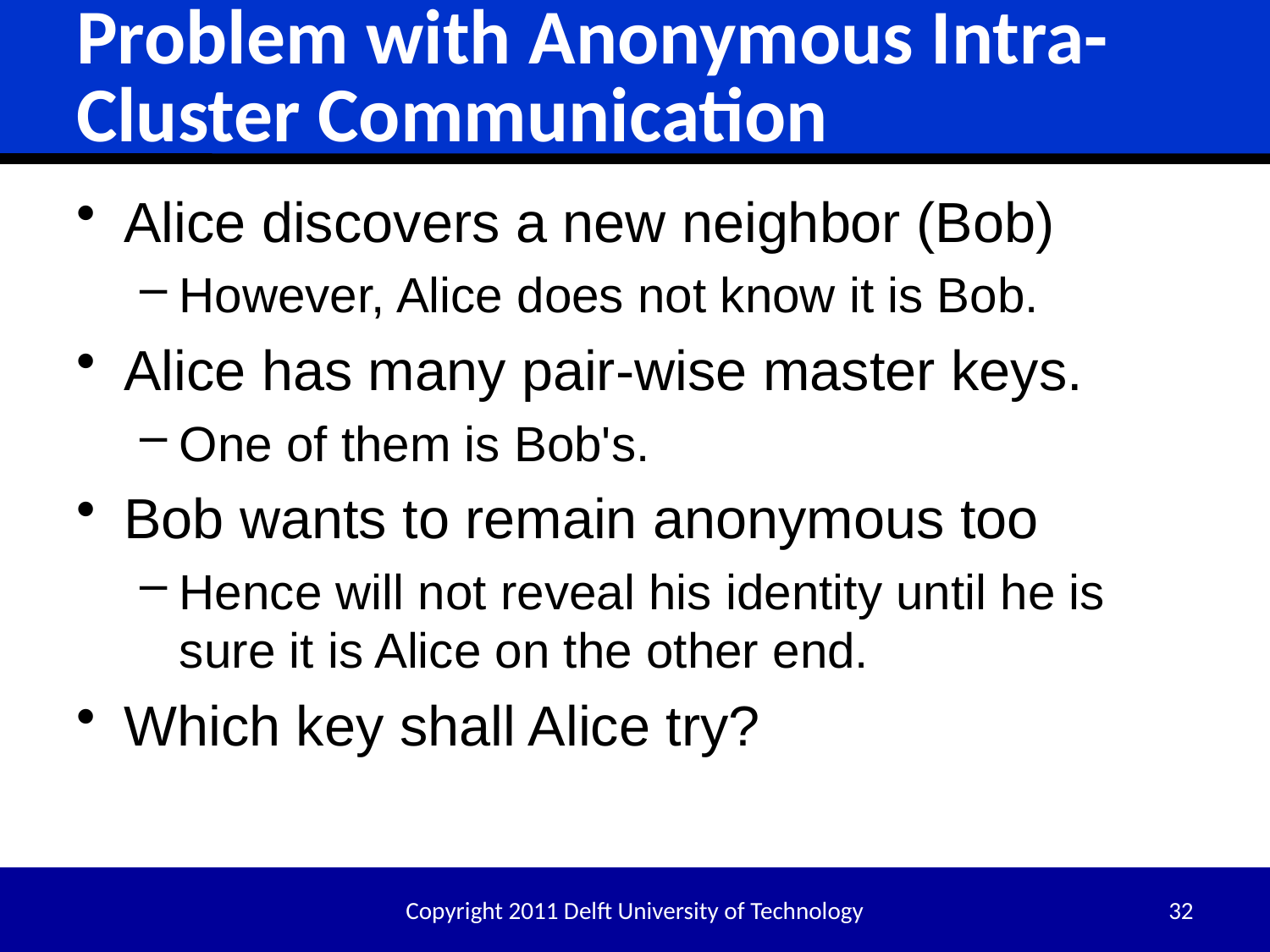

# Problem with Anonymous Intra-Cluster Communication
Alice discovers a new neighbor (Bob)
However, Alice does not know it is Bob.
Alice has many pair-wise master keys.
One of them is Bob's.
Bob wants to remain anonymous too
Hence will not reveal his identity until he is sure it is Alice on the other end.
Which key shall Alice try?
Copyright 2011 Delft University of Technology
32